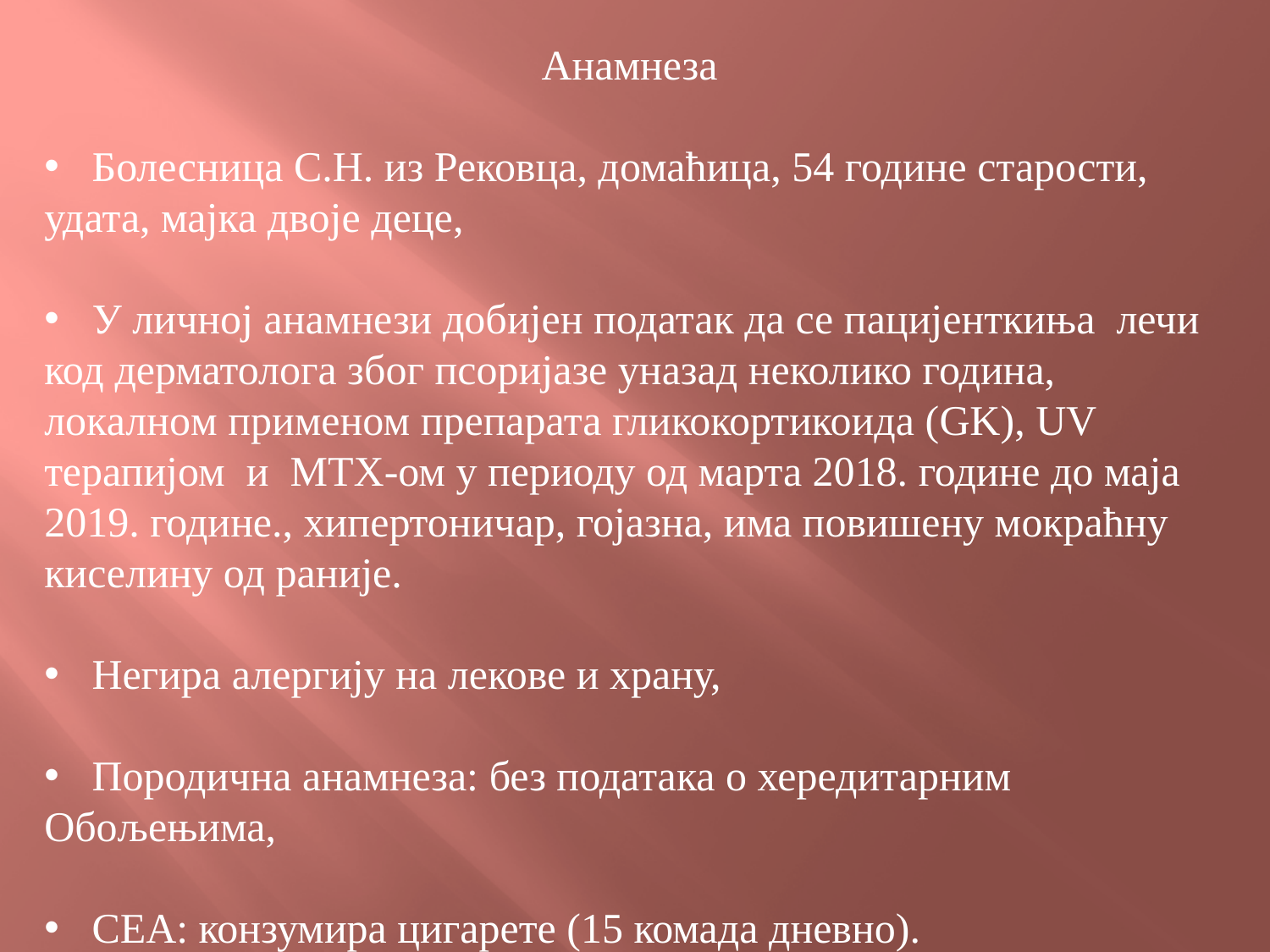

Анамнеза

Болесница С.Н. из Рековца, домаћица, 54 године старости,
удата, мајка двоје деце,

У личној анамнези добијен податак да се пацијенткиња  лечи
код дерматолога због псоријазе уназад неколико година, локалнoм применом препарата гликокортикоида (GK), UV терапијом  и  МТX-ом у периоду од марта 2018. године до маја 2019. године., хипертоничар, гојазна, има повишену мокраћну киселину од раније.

Негира алергију на лекове и храну,

Породична анамнеза: без података о хередитарним
Обољењима,

СЕА: конзумира цигарете (15 комада дневно).